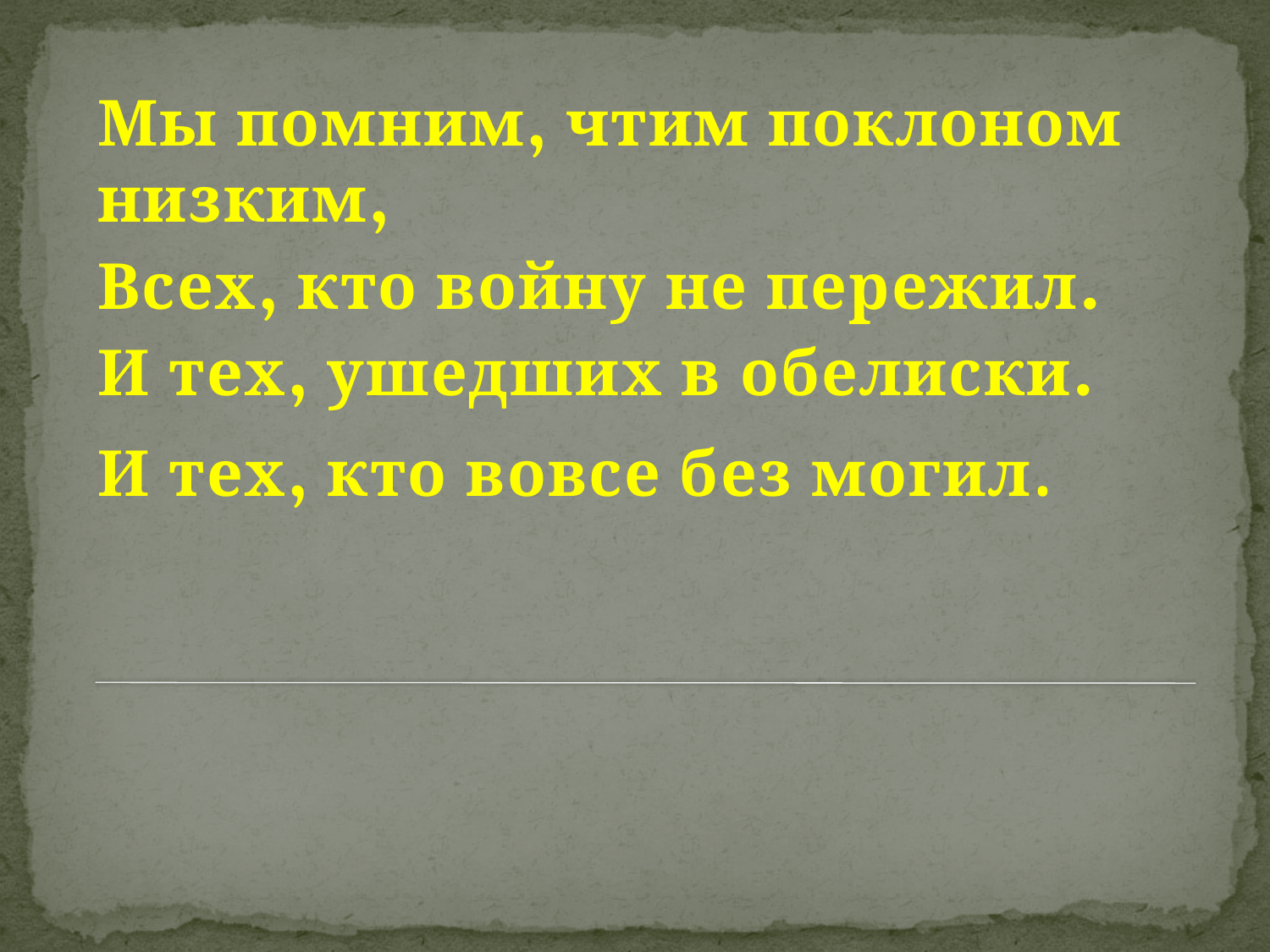

Мы помним, чтим поклоном низким,
Всех, кто войну не пережил.
И тех, ушедших в обелиски.
И тех, кто вовсе без могил.